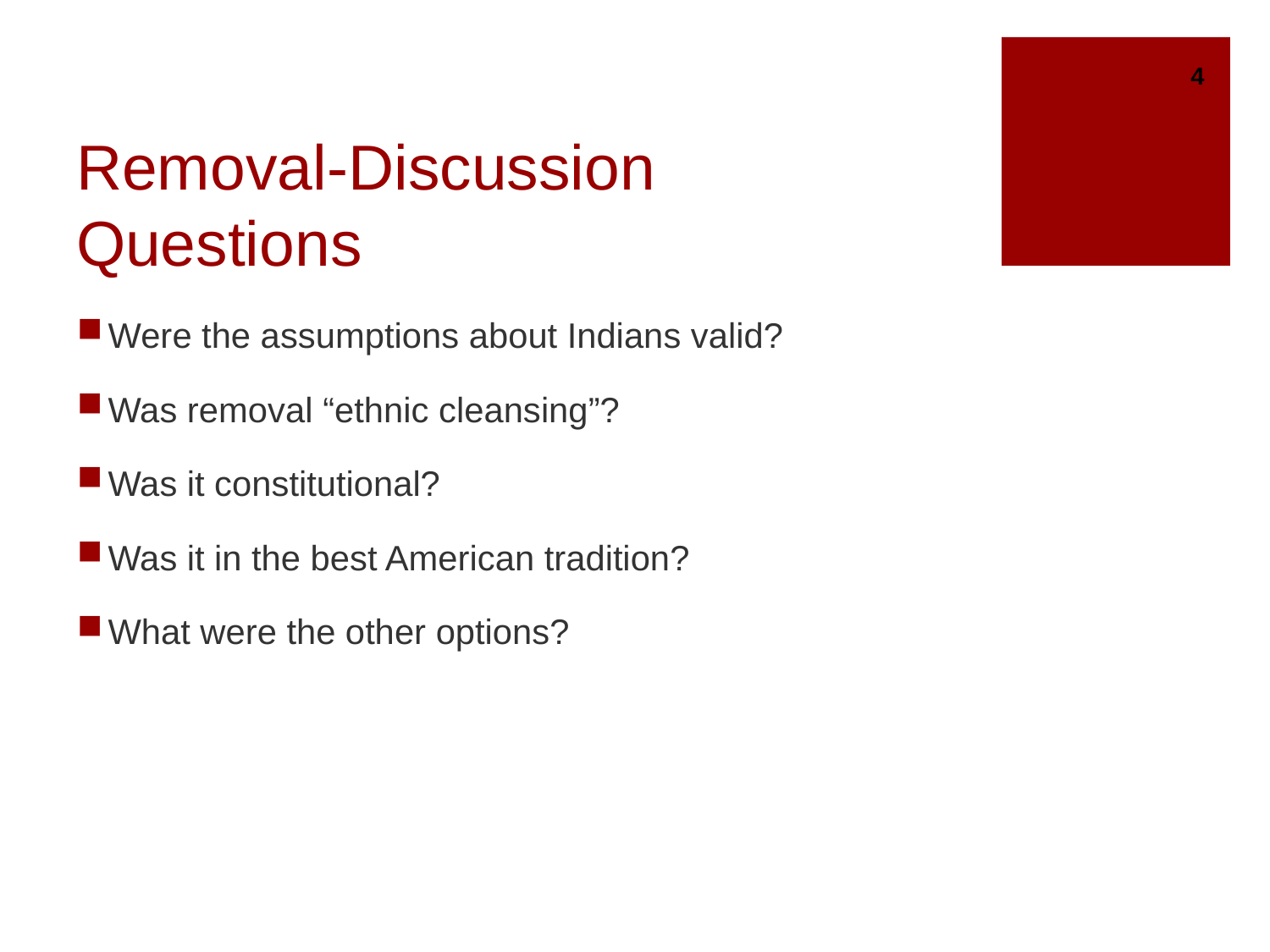

4
# Removal-Discussion Questions
Were the assumptions about Indians valid?
Was removal “ethnic cleansing”?
Was it constitutional?
Was it in the best American tradition?
What were the other options?